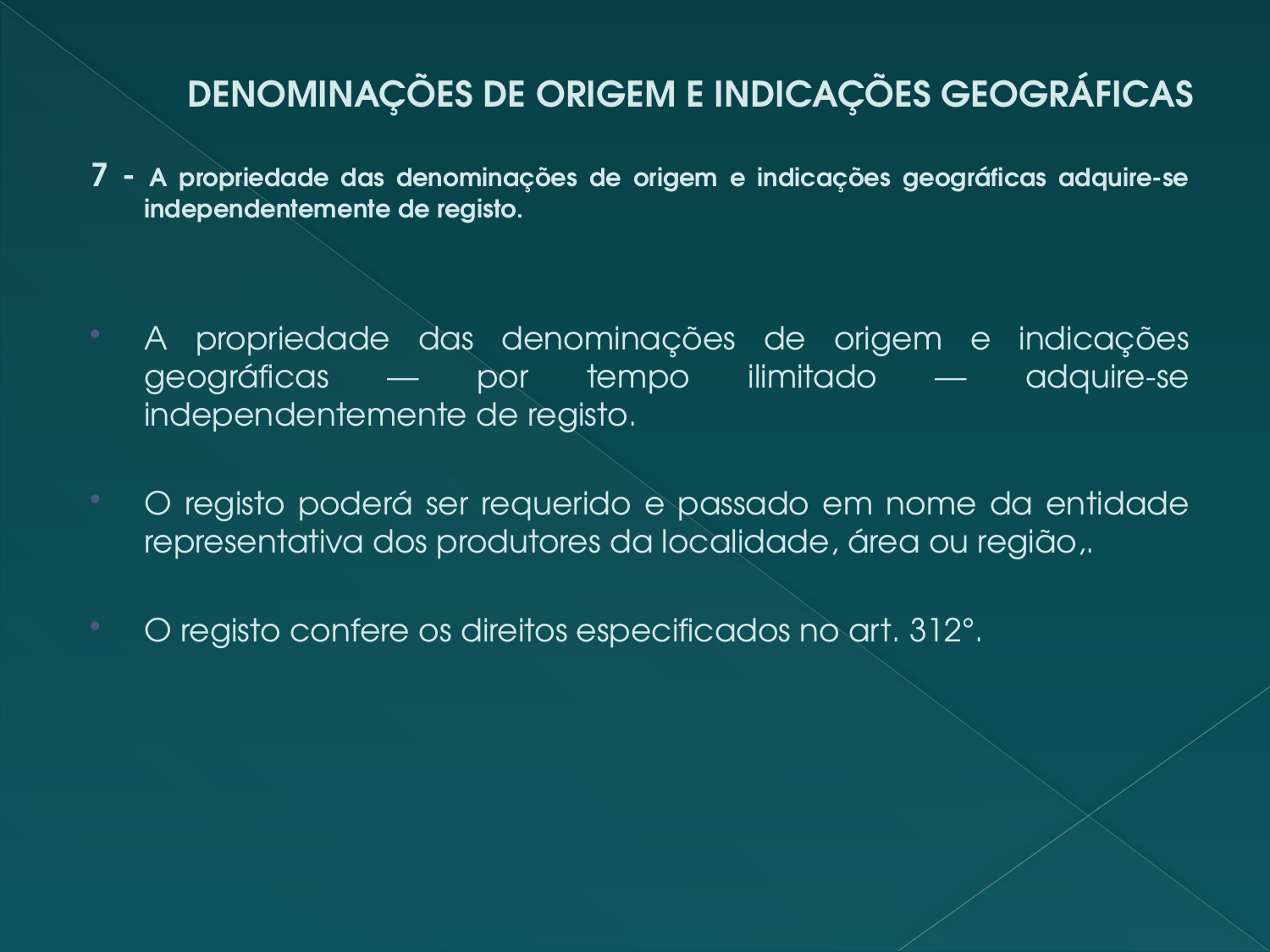

# DENOMINAÇÕES DE ORIGEM E INDICAÇÕES GEOGRÁFICAS
7 - A propriedade das denominações de origem e indicações geográficas adquire-se independentemente de registo.

A propriedade das denominações de origem e indicações geográficas — por tempo ilimitado — adquire-se independentemente de registo.

O registo poderá ser requerido e passado em nome da entidade representativa dos produtores da localidade, área ou região,.

O registo confere os direitos especificados no art. 312°.